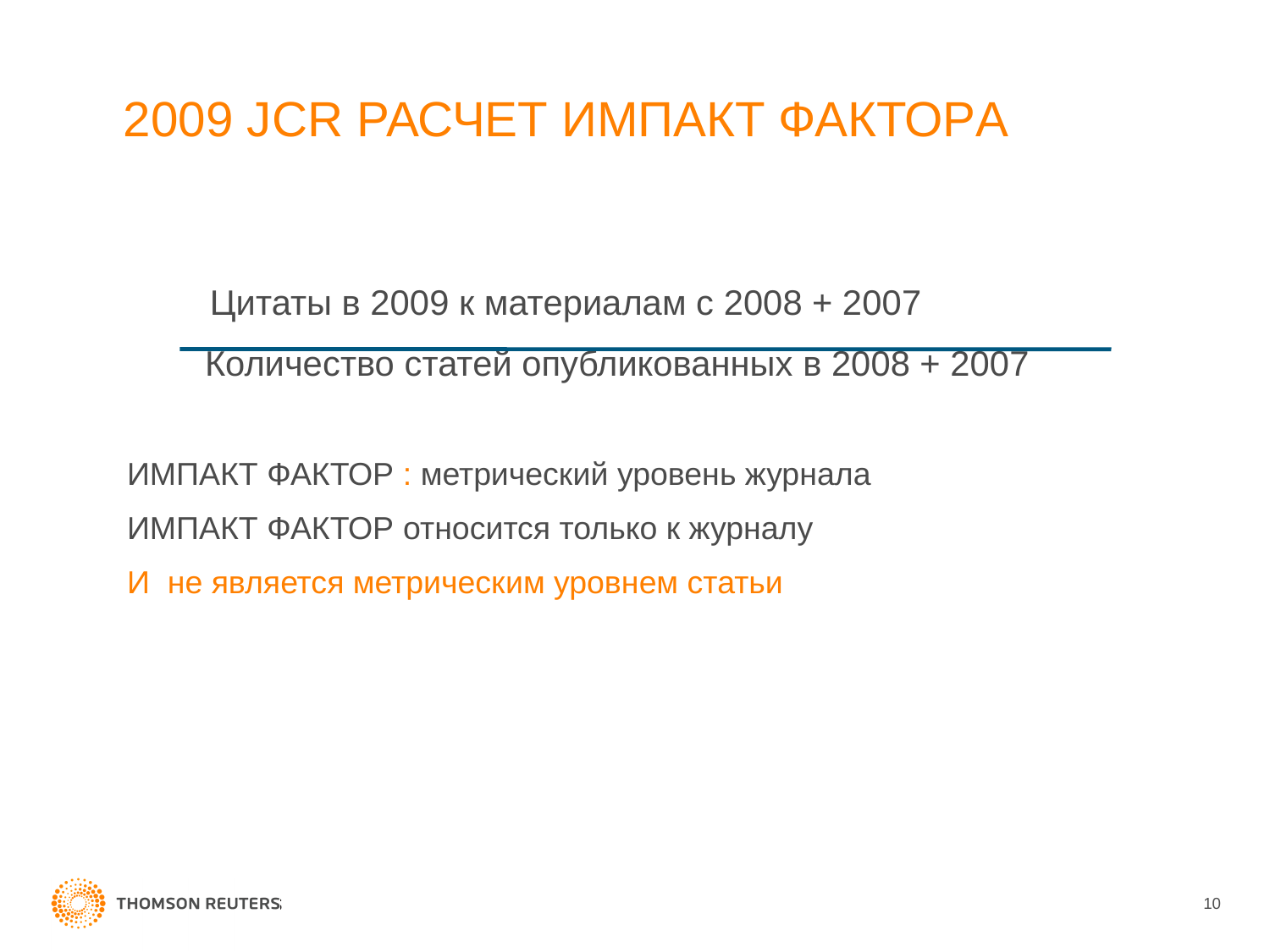

2009 JCR РАСЧЕТ ИМПАКТ ФАКТОРА

       Цитаты в 2009 к материалам с 2008 + 2007
        Количество статей опубликованных в 2008 + 2007

ИМПАКТ ФАКТОР : метрический уровень журнала
ИМПАКТ ФАКТОР относится только к журналу
И  не является метрическим уровнем статьи
10